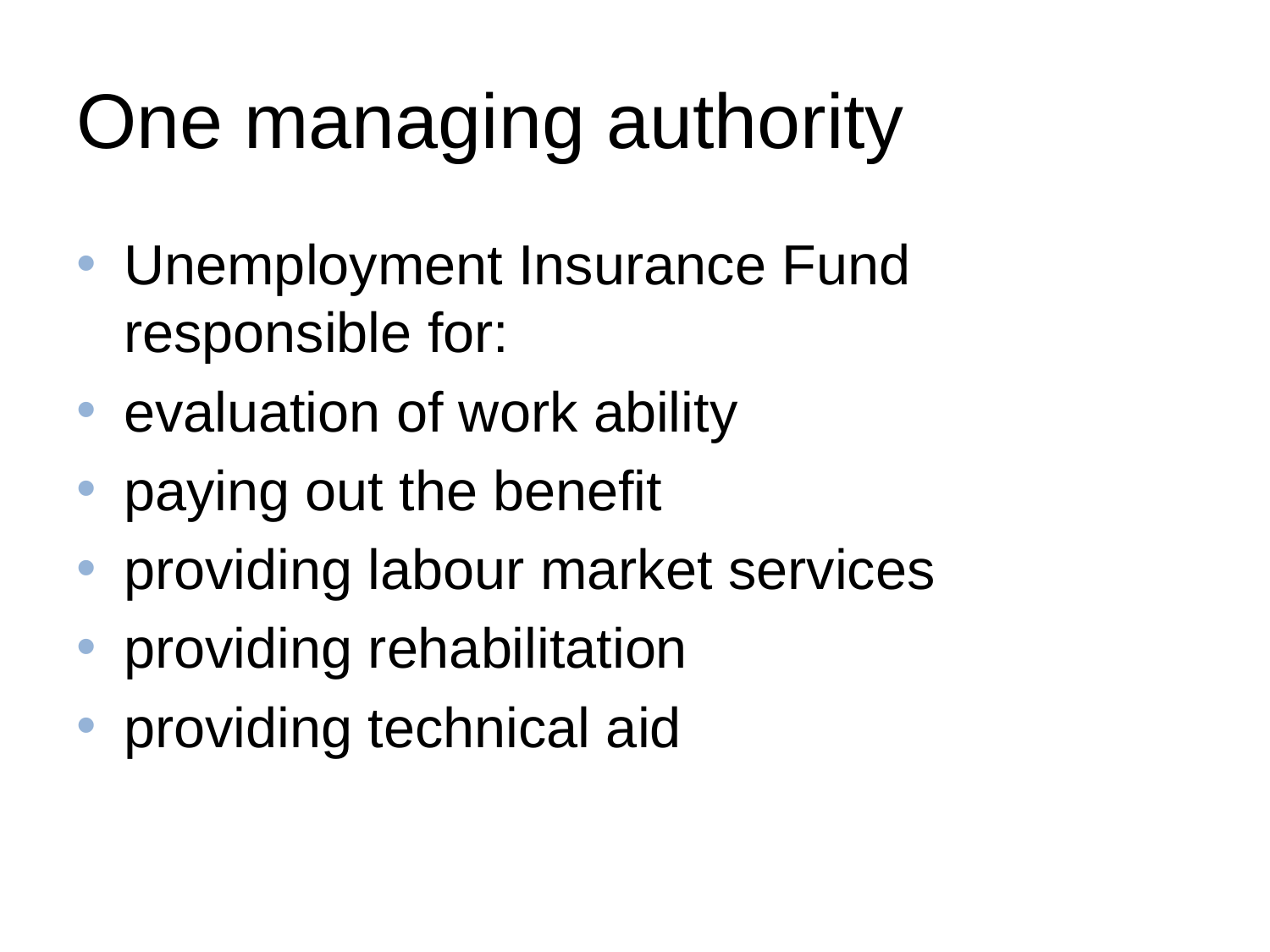

# One managing authority
Unemployment Insurance Fund responsible for:
evaluation of work ability
paying out the benefit
providing labour market services
providing rehabilitation
providing technical aid